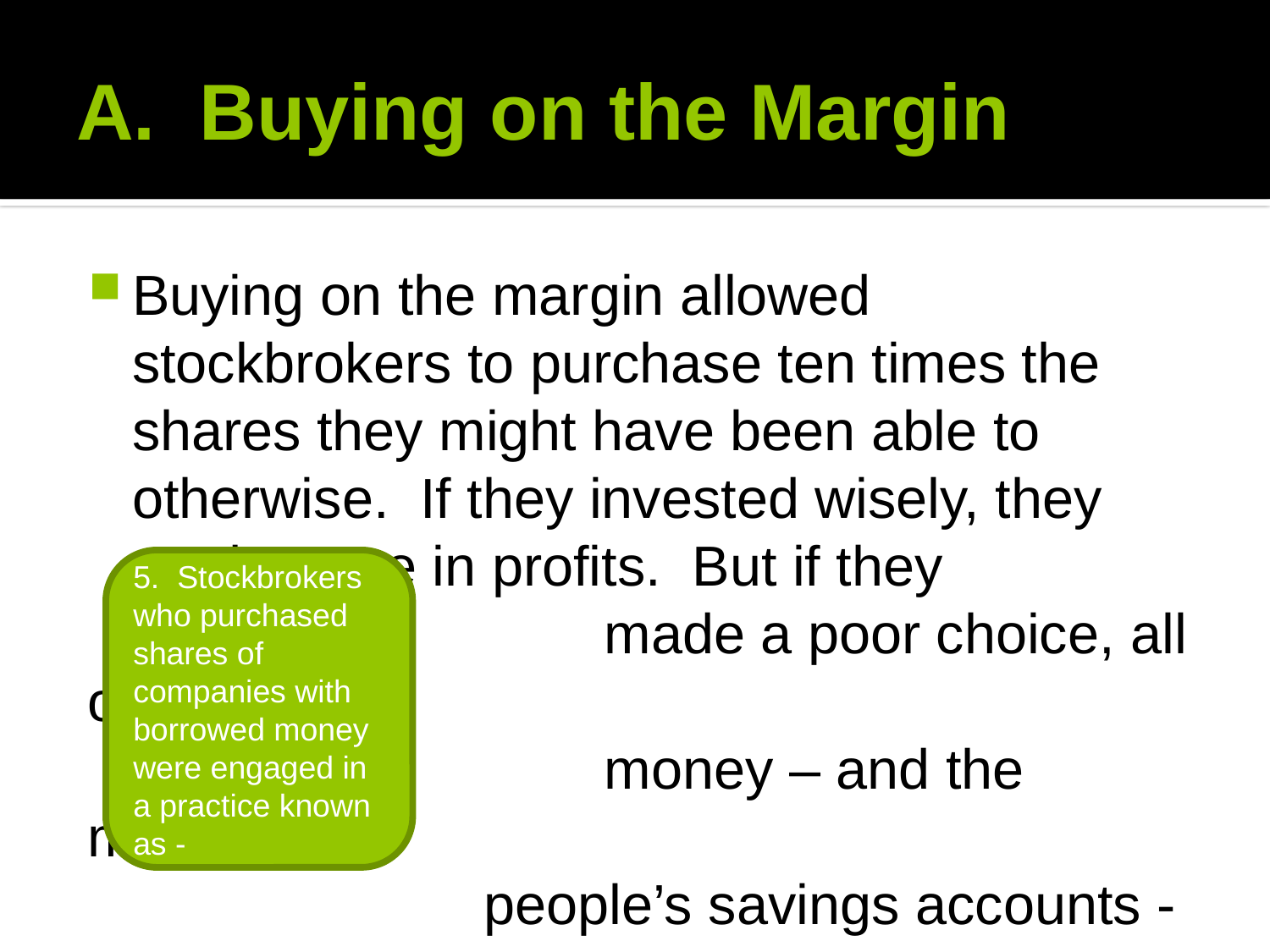

# A.  Buying on the Margin
Buying on the margin allowed stockbrokers to purchase ten times the shares they might have been able to otherwise.  If they invested wisely, they made more in profits.  But if they
                                 made a poor choice, all of their
                                 money – and the money in
			 people’s savings accounts - was
			 gone.
5.  Stockbrokers who purchased shares of companies with borrowed money were engaged in a practice known as -